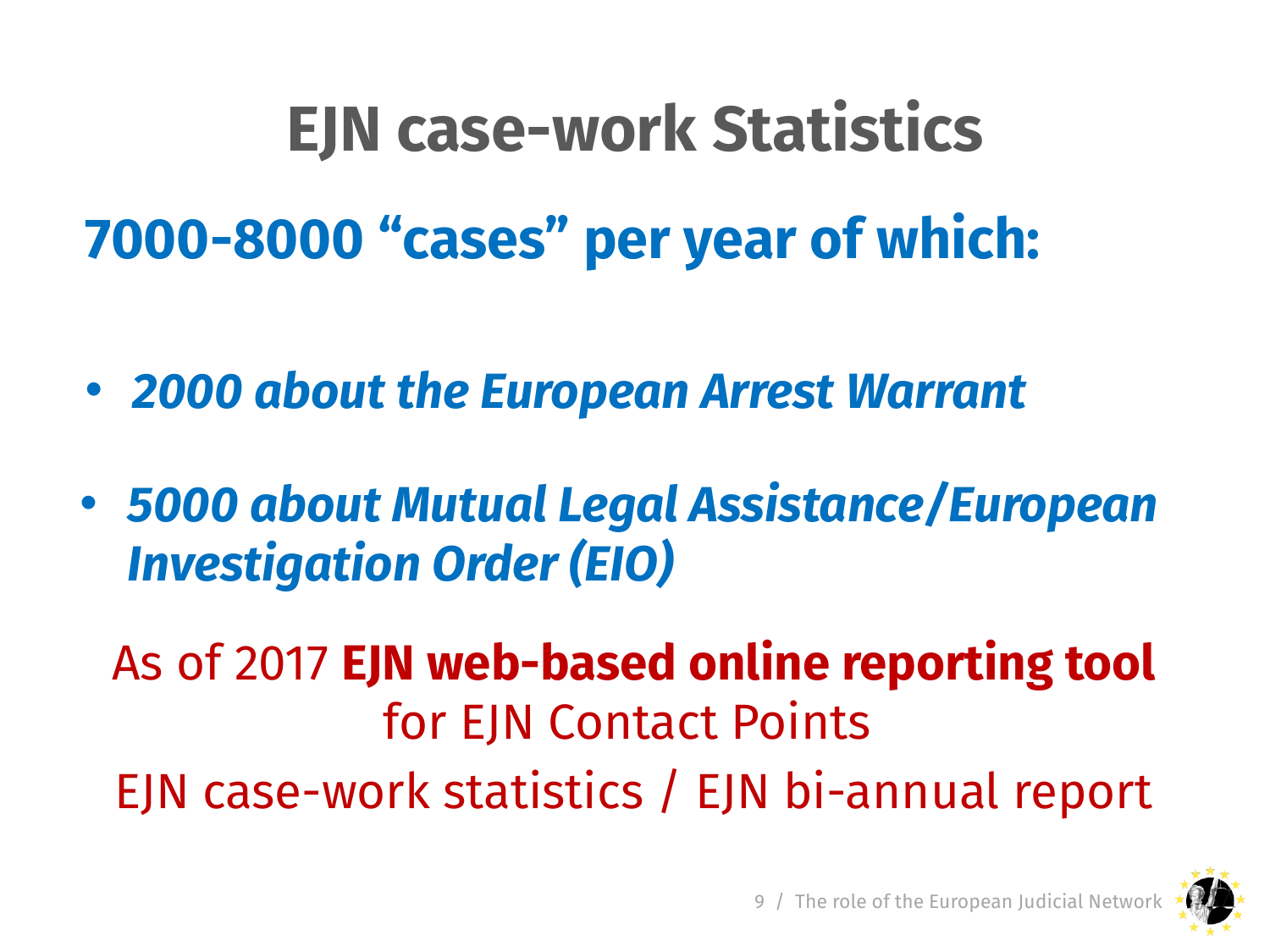

# EJN case-work Statistics
7000-8000 “cases” per year of which:

2000 about the European Arrest Warrant

5000 about Mutual Legal Assistance/European Investigation Order (EIO)

As of 2017 EJN web-based online reporting tool for EJN Contact Points
EJN case-work statistics / EJN bi-annual report